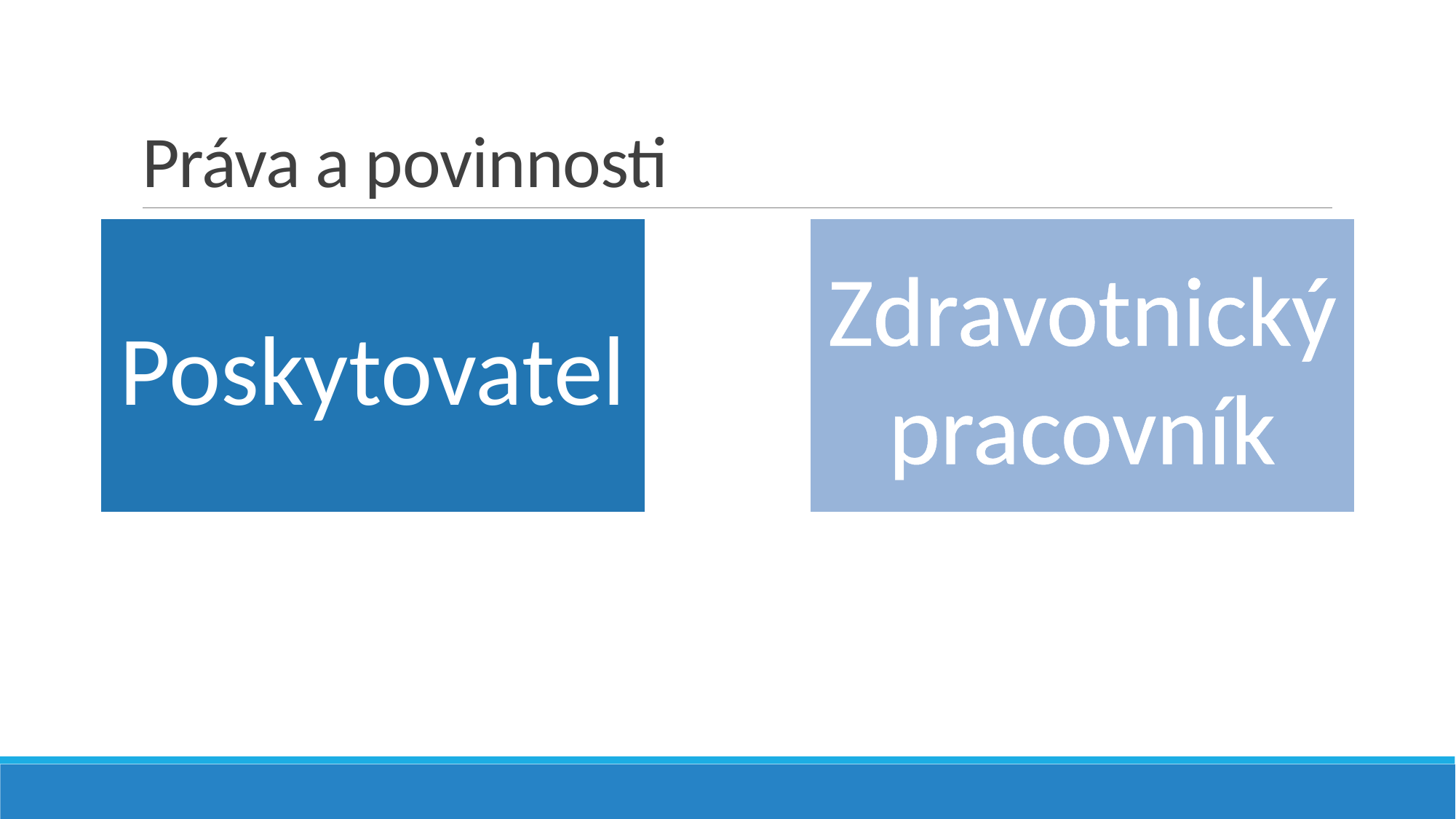

# Práva a povinnosti
Poskytovatel
Zdravotnický pracovník